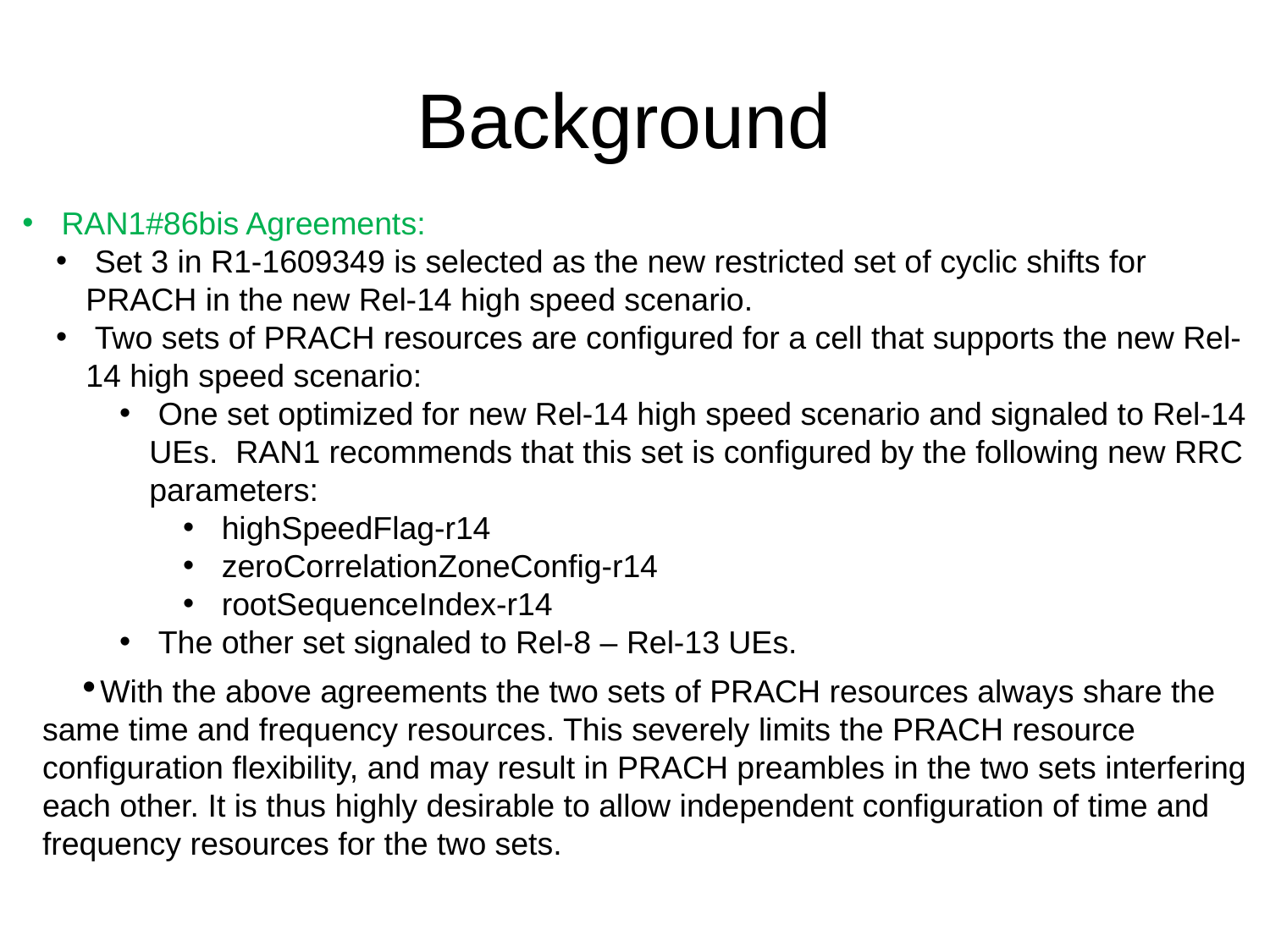

# Background
 RAN1#86bis Agreements:
 Set 3 in R1-1609349 is selected as the new restricted set of cyclic shifts for PRACH in the new Rel-14 high speed scenario.
 Two sets of PRACH resources are configured for a cell that supports the new Rel-14 high speed scenario:
 One set optimized for new Rel-14 high speed scenario and signaled to Rel-14 UEs.  RAN1 recommends that this set is configured by the following new RRC parameters:
 highSpeedFlag-r14
 zeroCorrelationZoneConfig-r14
 rootSequenceIndex-r14
 The other set signaled to Rel-8 – Rel-13 UEs.
With the above agreements the two sets of PRACH resources always share the same time and frequency resources. This severely limits the PRACH resource configuration flexibility, and may result in PRACH preambles in the two sets interfering each other. It is thus highly desirable to allow independent configuration of time and frequency resources for the two sets.